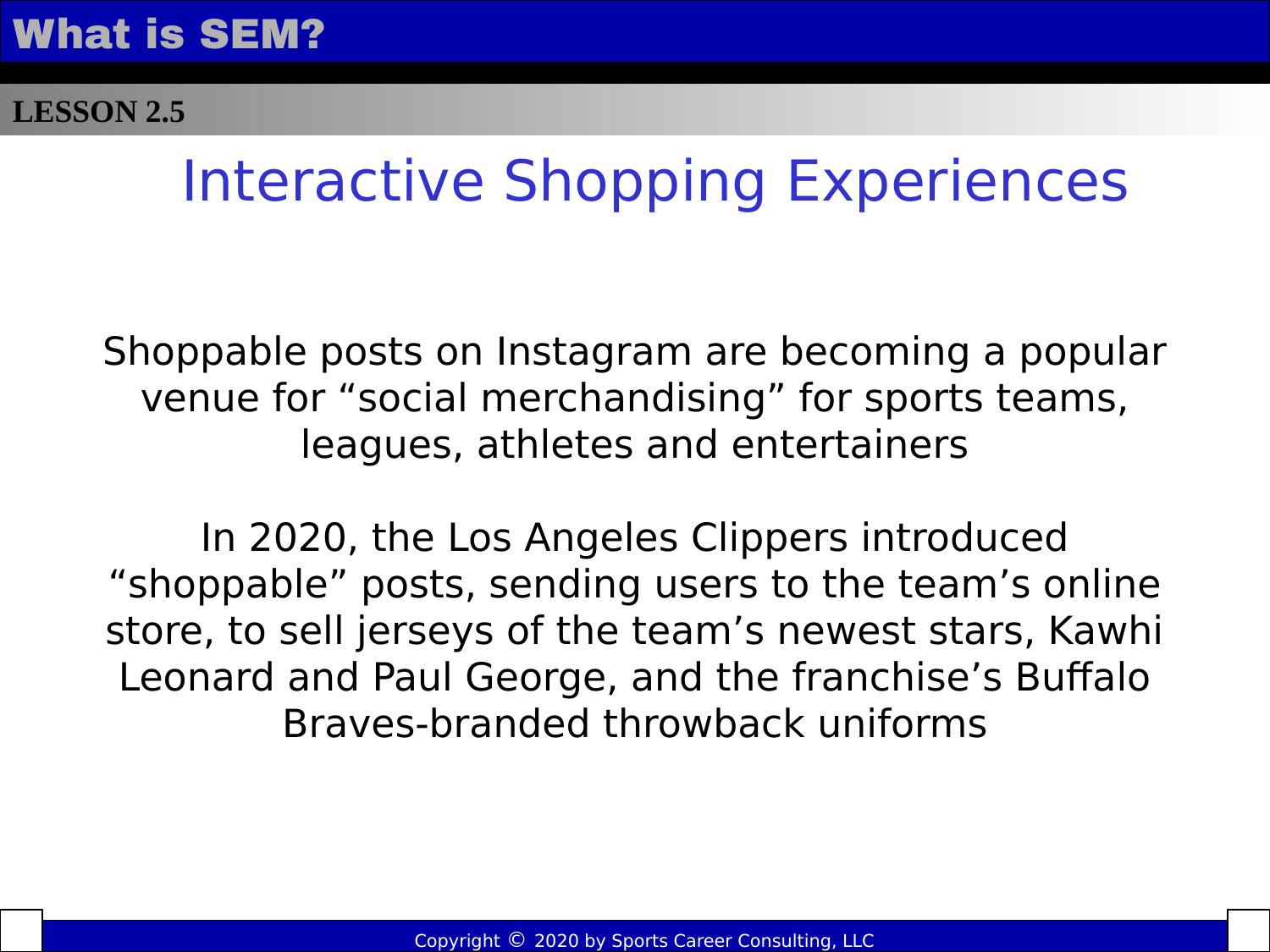

What is SEM?
LESSON 2.5
Interactive Shopping Experiences
Shoppable posts on Instagram are becoming a popular venue for “social merchandising” for sports teams, leagues, athletes and entertainers

In 2020, the Los Angeles Clippers introduced “shoppable” posts, sending users to the team’s online store, to sell jerseys of the team’s newest stars, Kawhi Leonard and Paul George, and the franchise’s Buffalo Braves-branded throwback uniforms

Copyright © 2020 by Sports Career Consulting, LLC